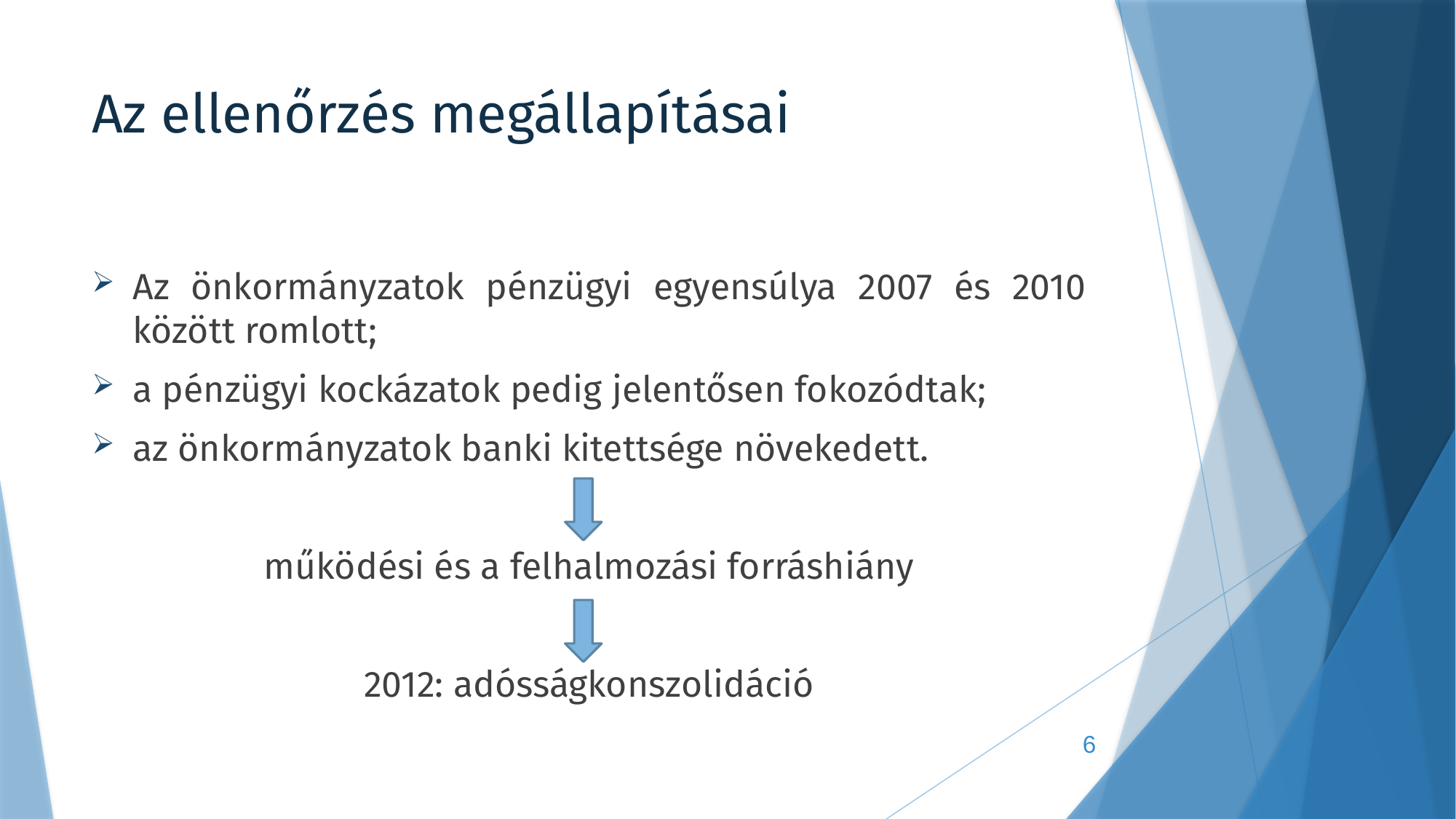

# Az ellenőrzés megállapításai
Az önkormányzatok pénzügyi egyensúlya 2007 és 2010 között romlott;
a pénzügyi kockázatok pedig jelentősen fokozódtak;
az önkormányzatok banki kitettsége növekedett.

működési és a felhalmozási forráshiány

2012: adósságkonszolidáció

6